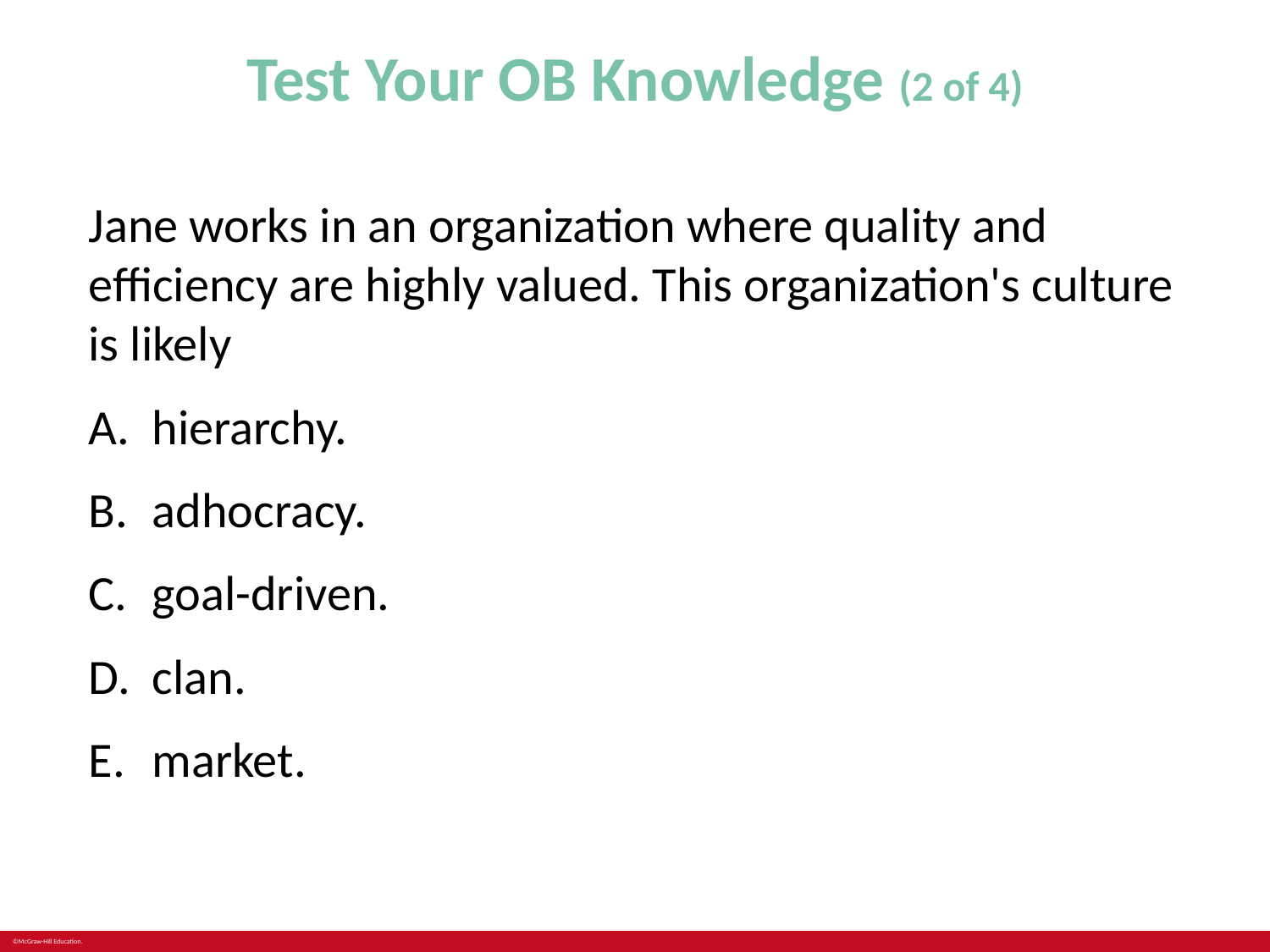

# Test Your OB Knowledge (2 of 4)
Jane works in an organization where quality and efficiency are highly valued. This organization's culture is likely
hierarchy.
adhocracy.
goal-driven.
clan.
market.